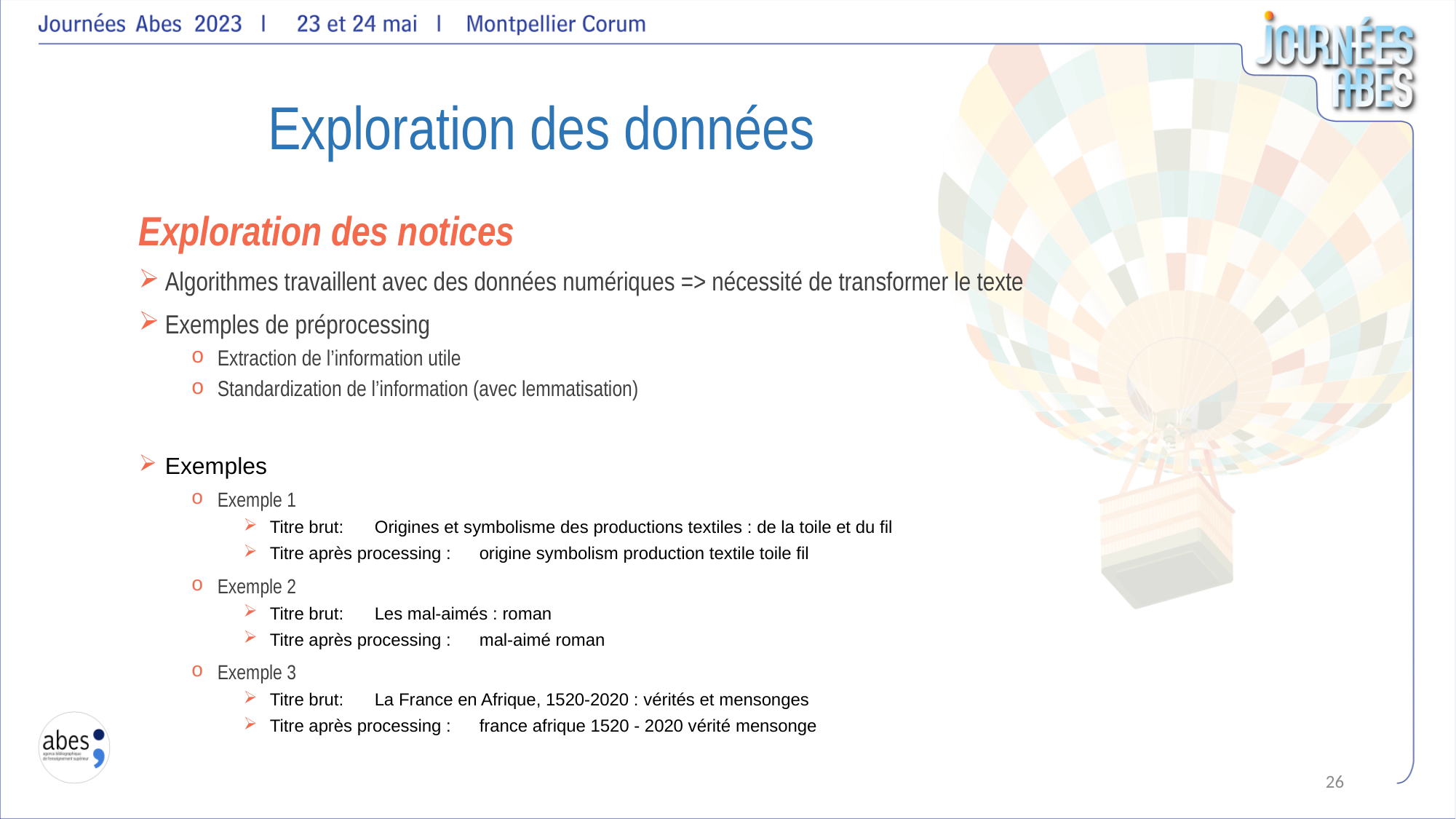

Exploration des données
Exploration des notices
Algorithmes travaillent avec des données numériques => nécessité de transformer le texte
Exemples de préprocessing
Extraction de l’information utile
Standardization de l’information (avec lemmatisation)

Exemples
Exemple 1
Titre brut: 			Origines et symbolisme des productions textiles : de la toile et du fil
Titre après processing :			origine symbolism production textile toile fil
Exemple 2
Titre brut: 			Les mal-aimés : roman
Titre après processing : 		mal-aimé roman
Exemple 3
Titre brut: 			La France en Afrique, 1520-2020 : vérités et mensonges
Titre après processing : 		france afrique 1520 - 2020 vérité mensonge
26